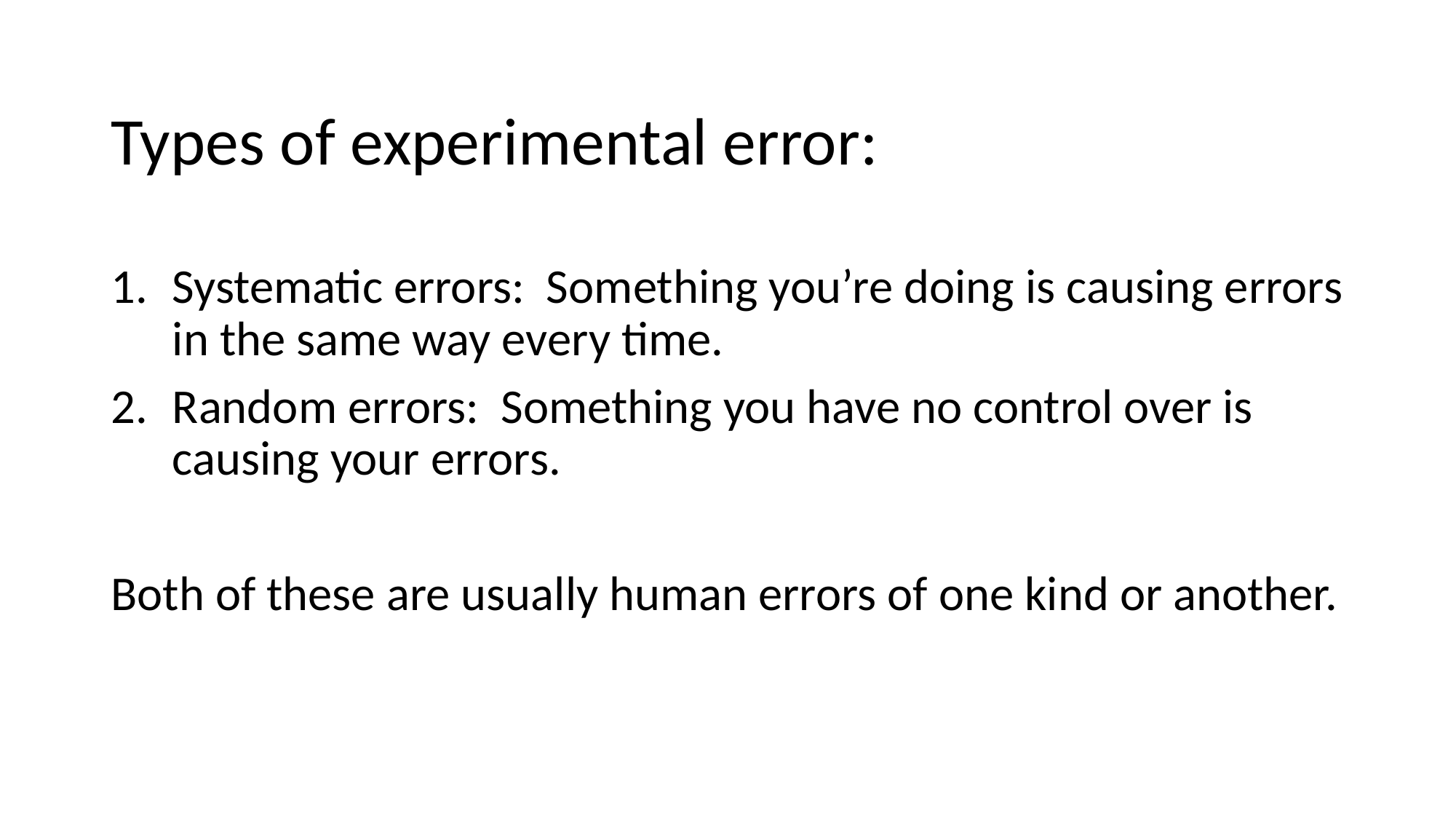

# Types of experimental error:
Systematic errors:  Something you’re doing is causing errors in the same way every time.
Random errors:  Something you have no control over is causing your errors.

Both of these are usually human errors of one kind or another.